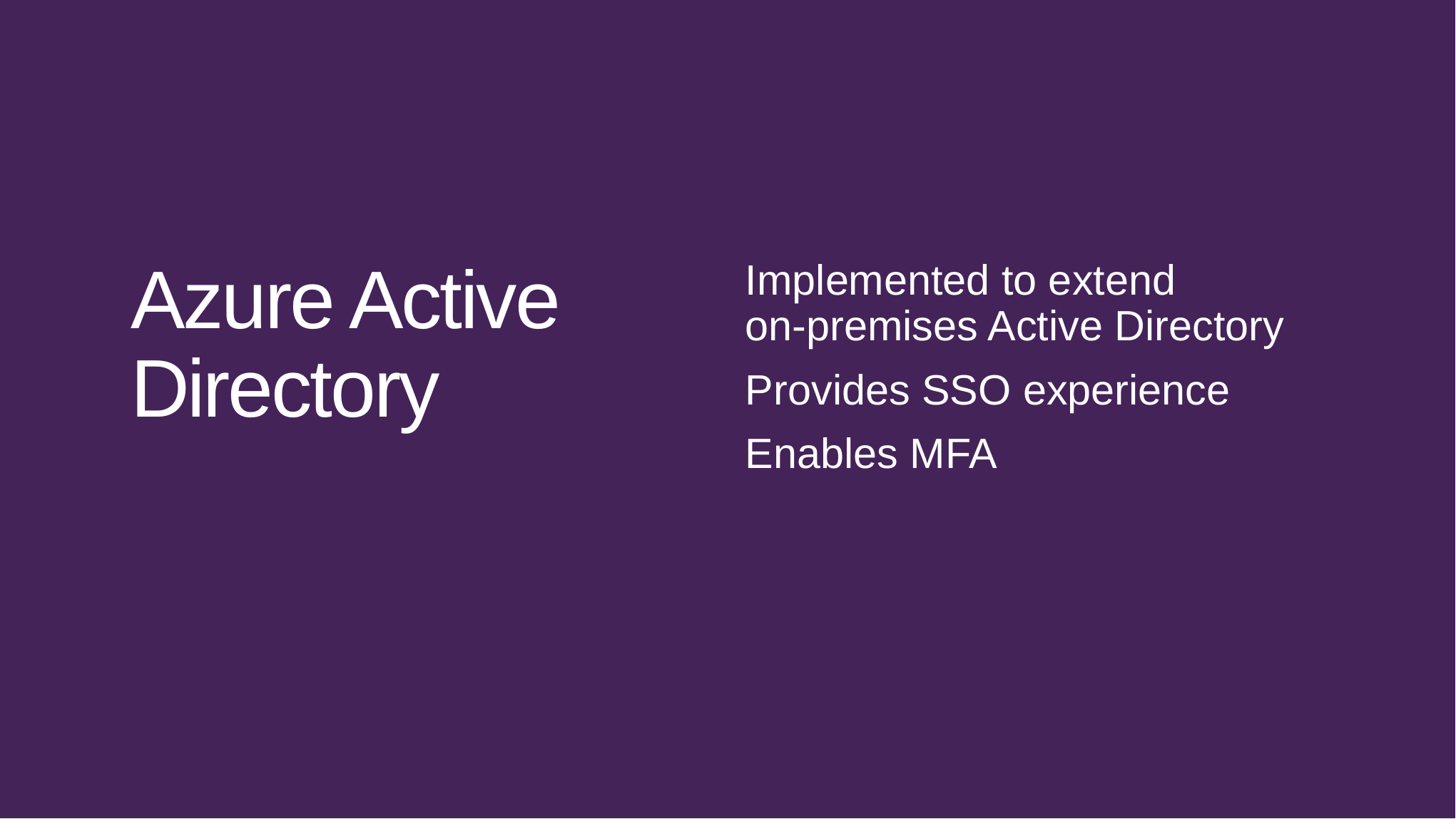

Azure Active Directory
Implemented to extend
on-premises Active Directory
Provides SSO experience
Enables MFA